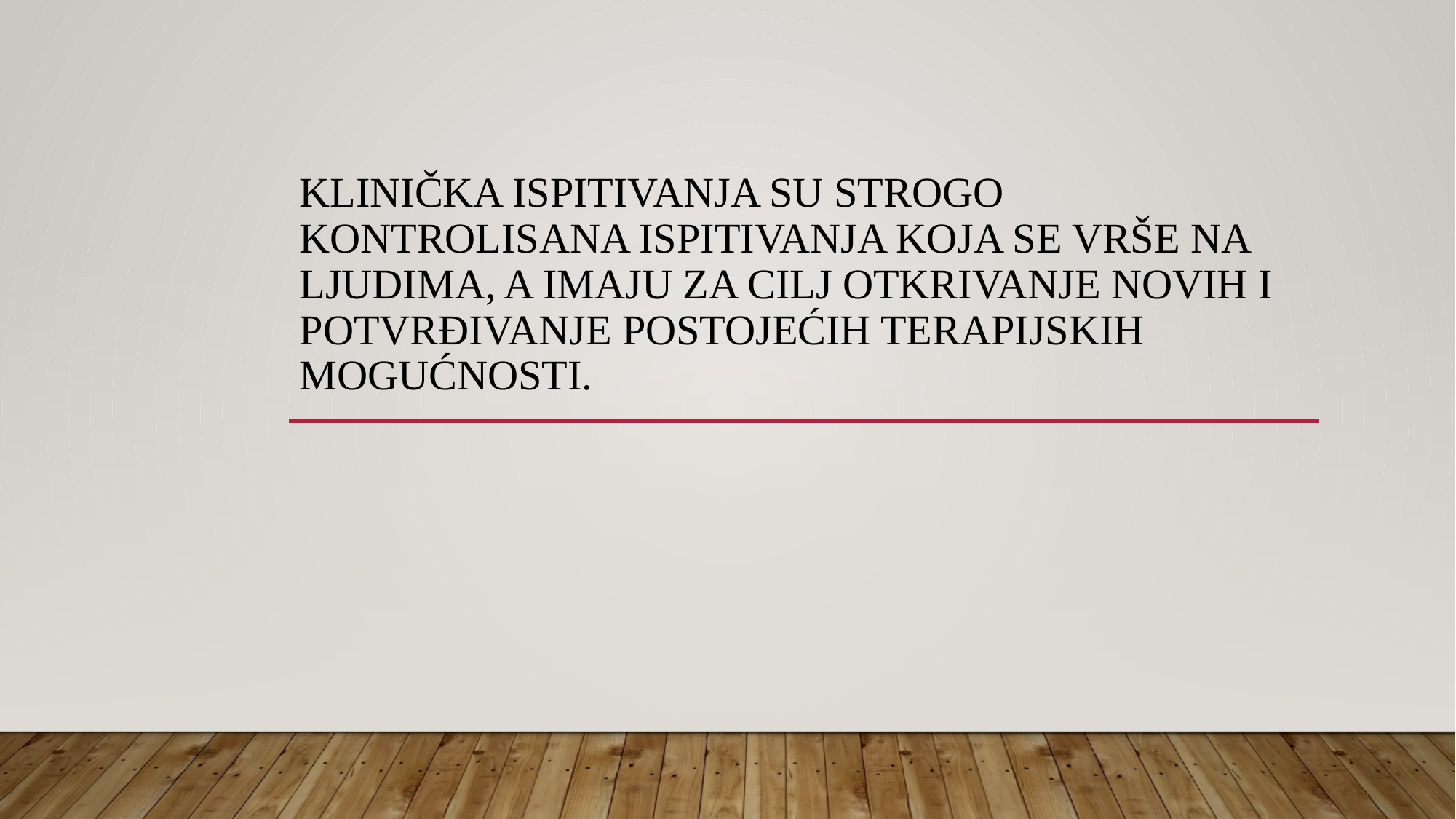

# Klinička ispitivanja su strogo kontrolisana ispitivanja koja se vrše na ljudima, a imaju za cilj otkrivanje novih i potvrđivanje postojećih terapijskih mogućnosti.